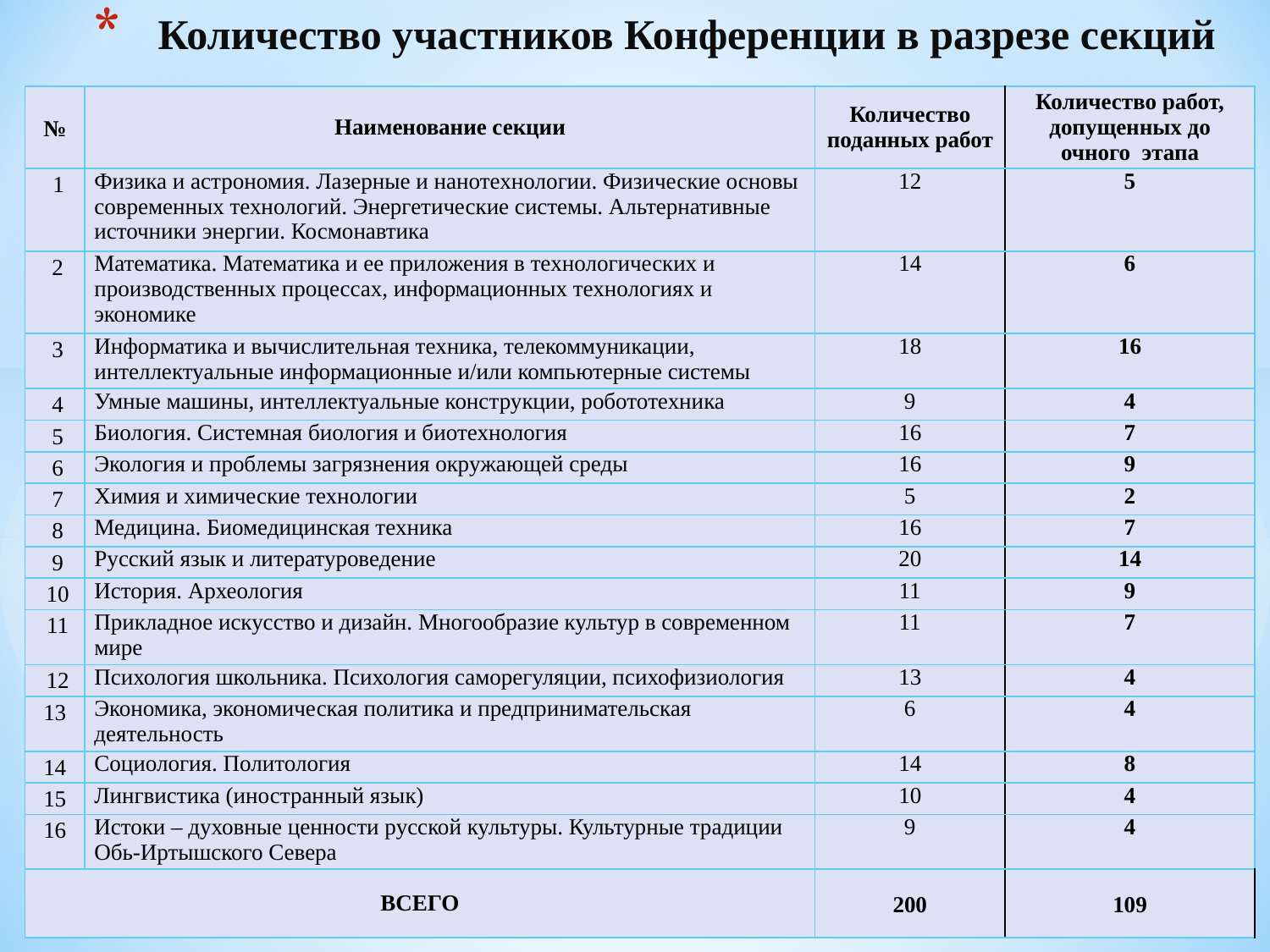

# Количество участников Конференции в разрезе секций
| № | Наименование секции | Количество поданных работ | Количество работ, допущенных до очного этапа |
| --- | --- | --- | --- |
| 1 | Физика и астрономия. Лазерные и нанотехнологии. Физические основы современных технологий. Энергетические системы. Альтернативные источники энергии. Космонавтика | 12 | 5 |
| 2 | Математика. Математика и ее приложения в технологических и производственных процессах, информационных технологиях и экономике | 14 | 6 |
| 3 | Информатика и вычислительная техника, телекоммуникации, интеллектуальные информационные и/или компьютерные системы | 18 | 16 |
| 4 | Умные машины, интеллектуальные конструкции, робототехника | 9 | 4 |
| 5 | Биология. Системная биология и биотехнология | 16 | 7 |
| 6 | Экология и проблемы загрязнения окружающей среды | 16 | 9 |
| 7 | Химия и химические технологии | 5 | 2 |
| 8 | Медицина. Биомедицинская техника | 16 | 7 |
| 9 | Русский язык и литературоведение | 20 | 14 |
| 10 | История. Археология | 11 | 9 |
| 11 | Прикладное искусство и дизайн. Многообразие культур в современном мире | 11 | 7 |
| 12 | Психология школьника. Психология саморегуляции, психофизиология | 13 | 4 |
| 13 | Экономика, экономическая политика и предпринимательская деятельность | 6 | 4 |
| 14 | Социология. Политология | 14 | 8 |
| 15 | Лингвистика (иностранный язык) | 10 | 4 |
| 16 | Истоки – духовные ценности русской культуры. Культурные традиции Обь-Иртышского Севера | 9 | 4 |
| ВСЕГО |  | 200 | 109 |